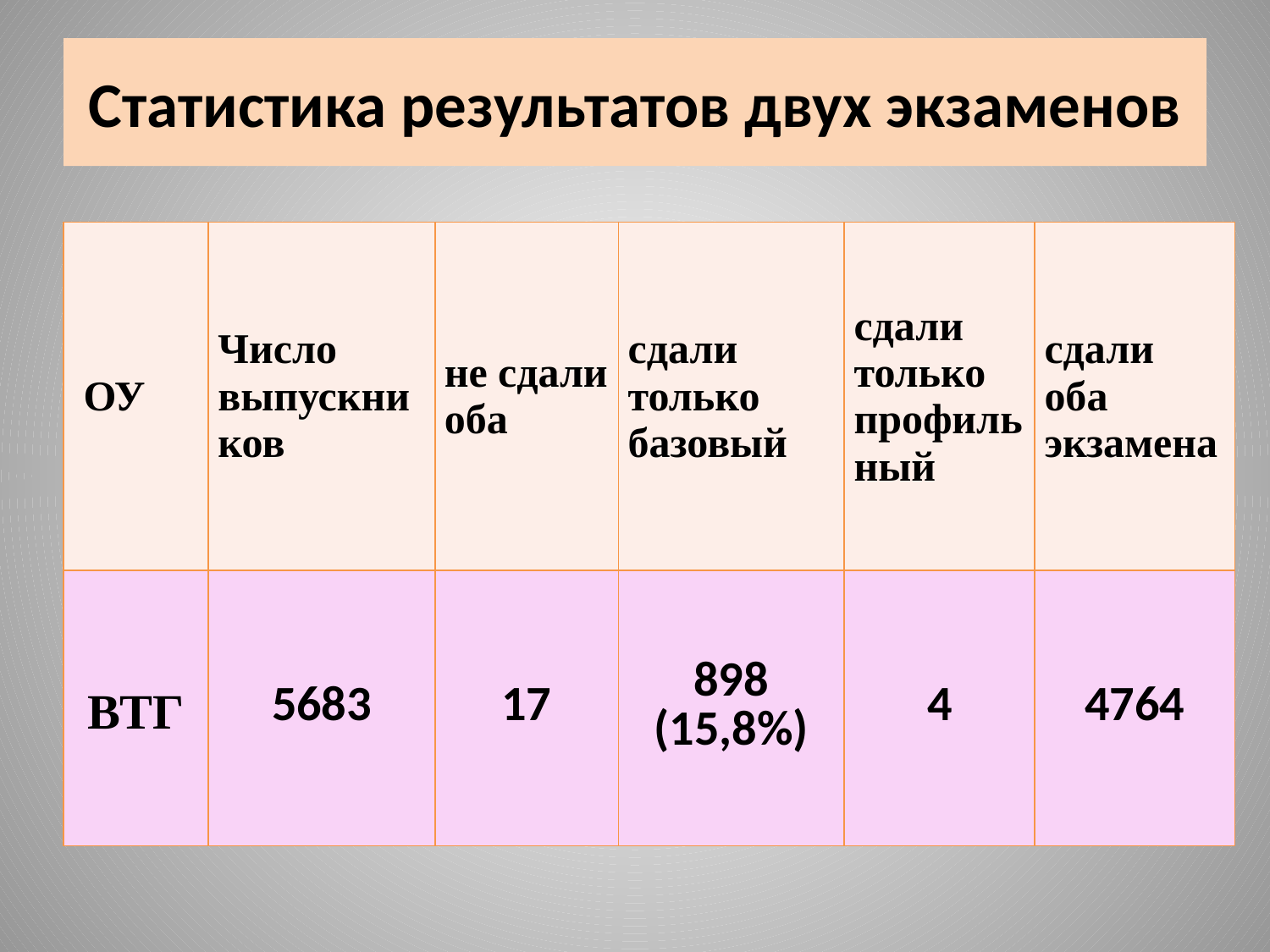

# Статистика результатов двух экзаменов
| ОУ | Число выпускников | не сдали оба | сдали только базовый | сдали только профильный | сдали оба экзамена |
| --- | --- | --- | --- | --- | --- |
| ВТГ | 5683 | 17 | 898 (15,8%) | 4 | 4764 |